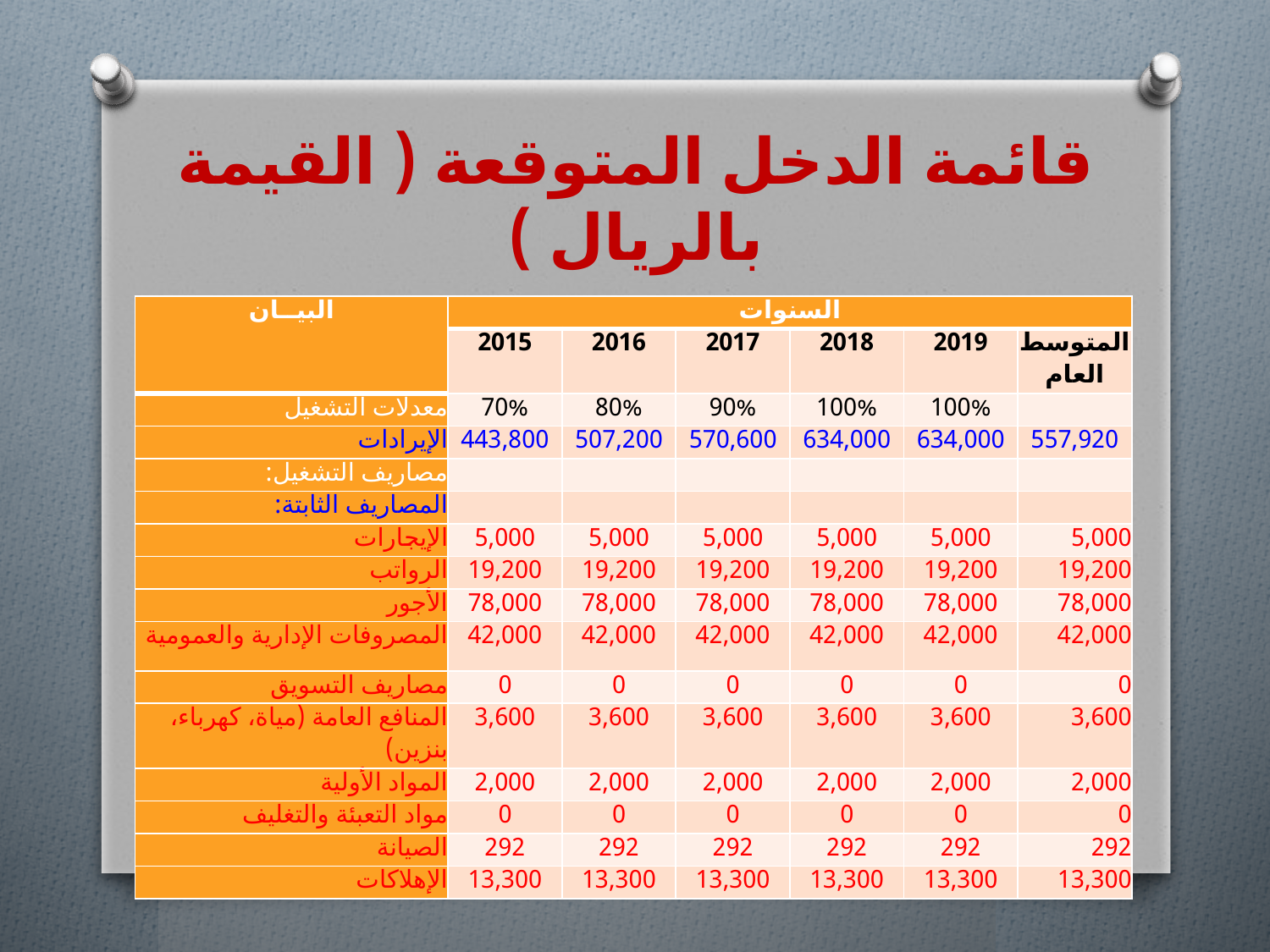

# قائمة الدخل المتوقعة ( القيمة بالريال )
| البيــان | السنوات |  |  |  |  |  |
| --- | --- | --- | --- | --- | --- | --- |
|  | 2015 | 2016 | 2017 | 2018 | 2019 | المتوسط العام |
| معدلات التشغيل | 70% | 80% | 90% | 100% | 100% |  |
| الإيرادات | 443,800 | 507,200 | 570,600 | 634,000 | 634,000 | 557,920 |
| مصاريف التشغيل: |  |  |  |  |  |  |
| المصاريف الثابتة: |  |  |  |  |  |  |
| الإيجارات | 5,000 | 5,000 | 5,000 | 5,000 | 5,000 | 5,000 |
| الرواتب | 19,200 | 19,200 | 19,200 | 19,200 | 19,200 | 19,200 |
| الأجور | 78,000 | 78,000 | 78,000 | 78,000 | 78,000 | 78,000 |
| المصروفات الإدارية والعمومية | 42,000 | 42,000 | 42,000 | 42,000 | 42,000 | 42,000 |
| مصاريف التسويق | 0 | 0 | 0 | 0 | 0 | 0 |
| المنافع العامة (مياة، كهرباء، بنزين) | 3,600 | 3,600 | 3,600 | 3,600 | 3,600 | 3,600 |
| المواد الأولية | 2,000 | 2,000 | 2,000 | 2,000 | 2,000 | 2,000 |
| مواد التعبئة والتغليف | 0 | 0 | 0 | 0 | 0 | 0 |
| الصيانة | 292 | 292 | 292 | 292 | 292 | 292 |
| الإهلاكات | 13,300 | 13,300 | 13,300 | 13,300 | 13,300 | 13,300 |